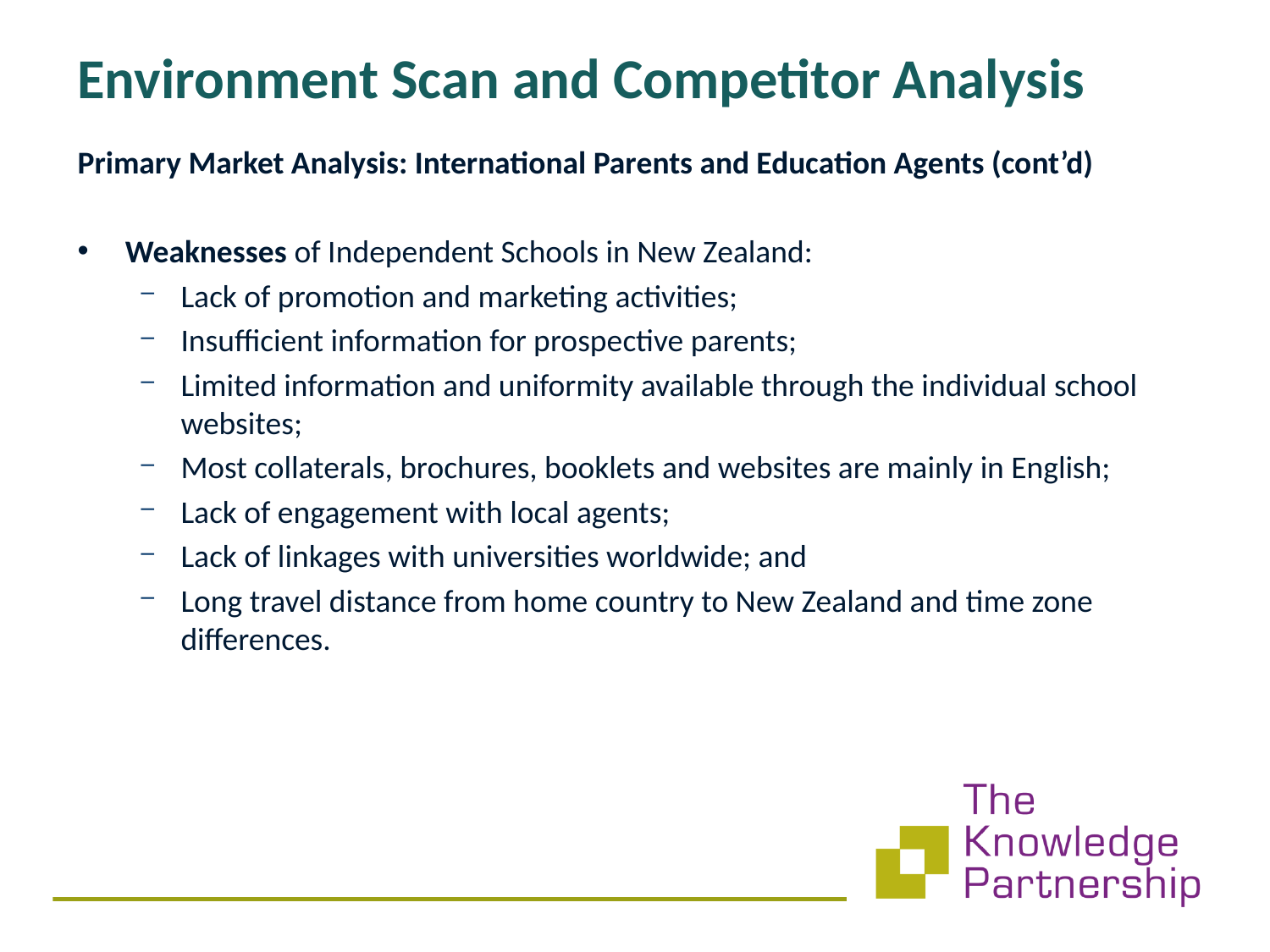

Environment Scan and Competitor Analysis
Primary Market Analysis: International Parents and Education Agents (cont’d)

Weaknesses of Independent Schools in New Zealand:
Lack of promotion and marketing activities;
Insufficient information for prospective parents;
Limited information and uniformity available through the individual school websites;
Most collaterals, brochures, booklets and websites are mainly in English;
Lack of engagement with local agents;
Lack of linkages with universities worldwide; and
Long travel distance from home country to New Zealand and time zone differences.